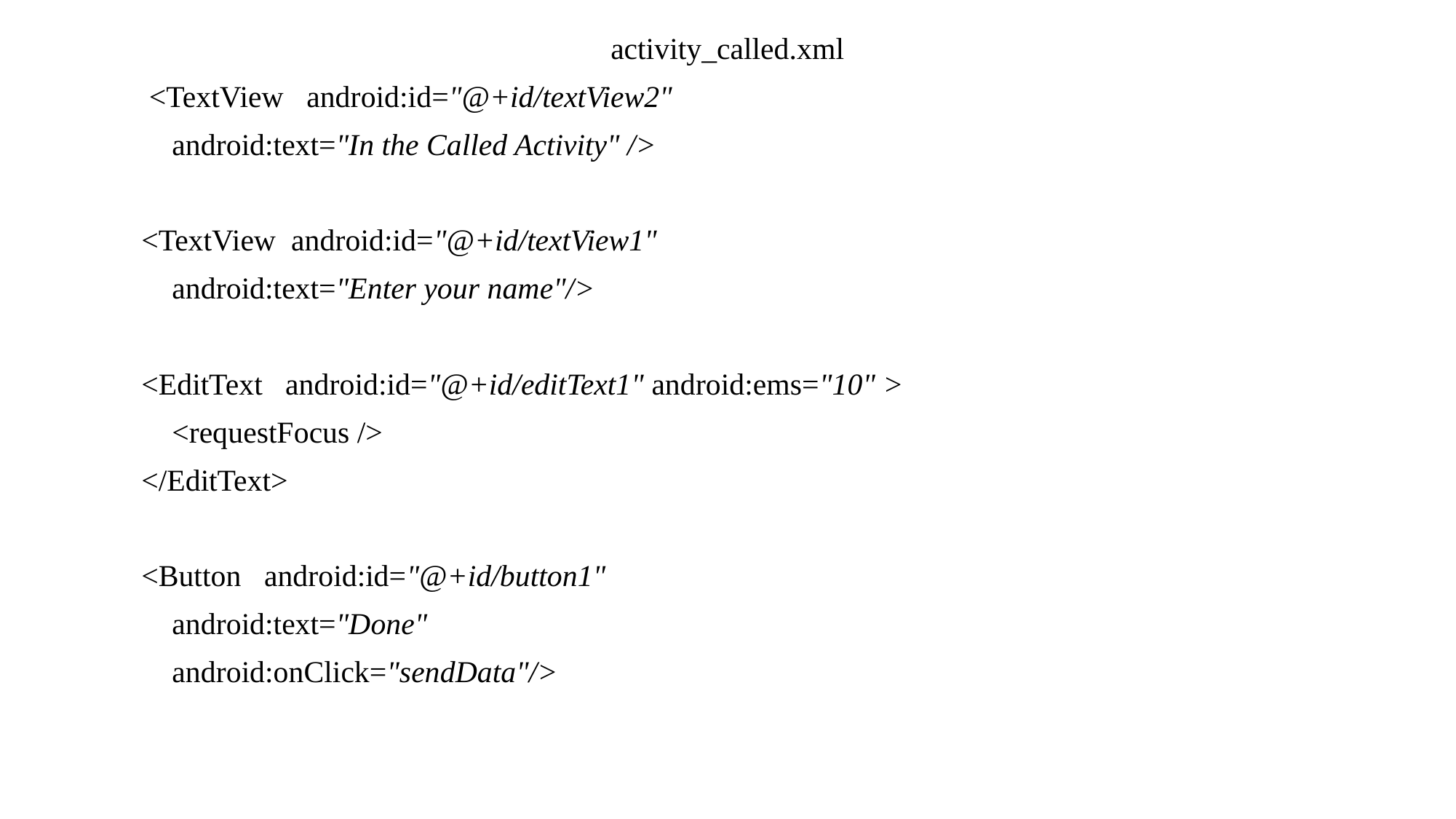

activity_called.xml
     <TextView   android:id="@+id/textView2"
        android:text="In the Called Activity" />

    <TextView  android:id="@+id/textView1"
        android:text="Enter your name"/>

    <EditText   android:id="@+id/editText1" android:ems="10" >
        <requestFocus />
    </EditText>

    <Button   android:id="@+id/button1"
        android:text="Done"
        android:onClick="sendData"/>